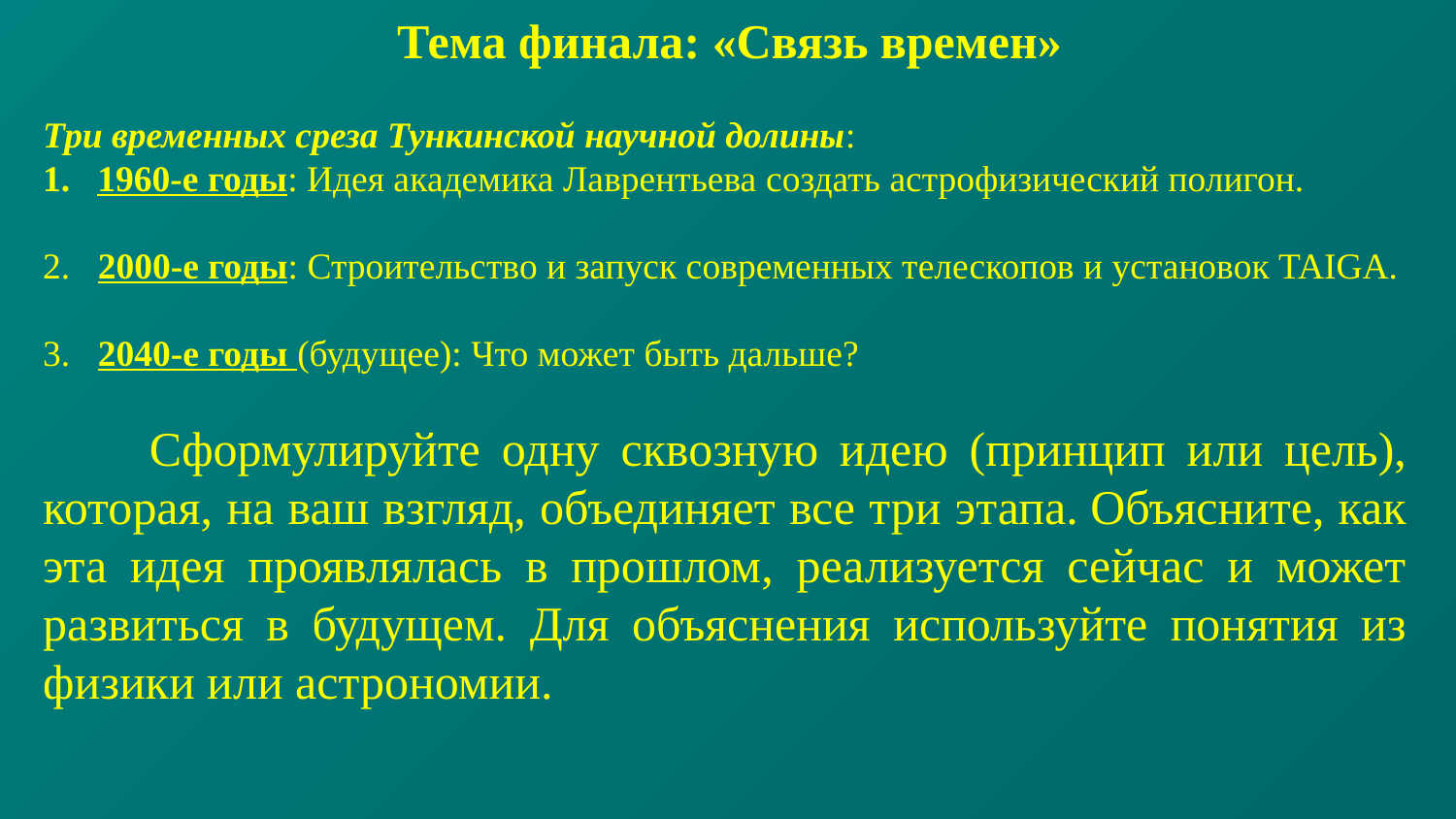

Тема финала: «Связь времен»

Три временных среза Тункинской научной долины:
1960-е годы: Идея академика Лаврентьева создать астрофизический полигон.

2.   2000-е годы: Строительство и запуск современных телескопов и установок TAIGA.

3.   2040-е годы (будущее): Что может быть дальше?

     Сформулируйте одну сквозную идею (принцип или цель), которая, на ваш взгляд, объединяет все три этапа. Объясните, как эта идея проявлялась в прошлом, реализуется сейчас и может развиться в будущем. Для объяснения используйте понятия из физики или астрономии.